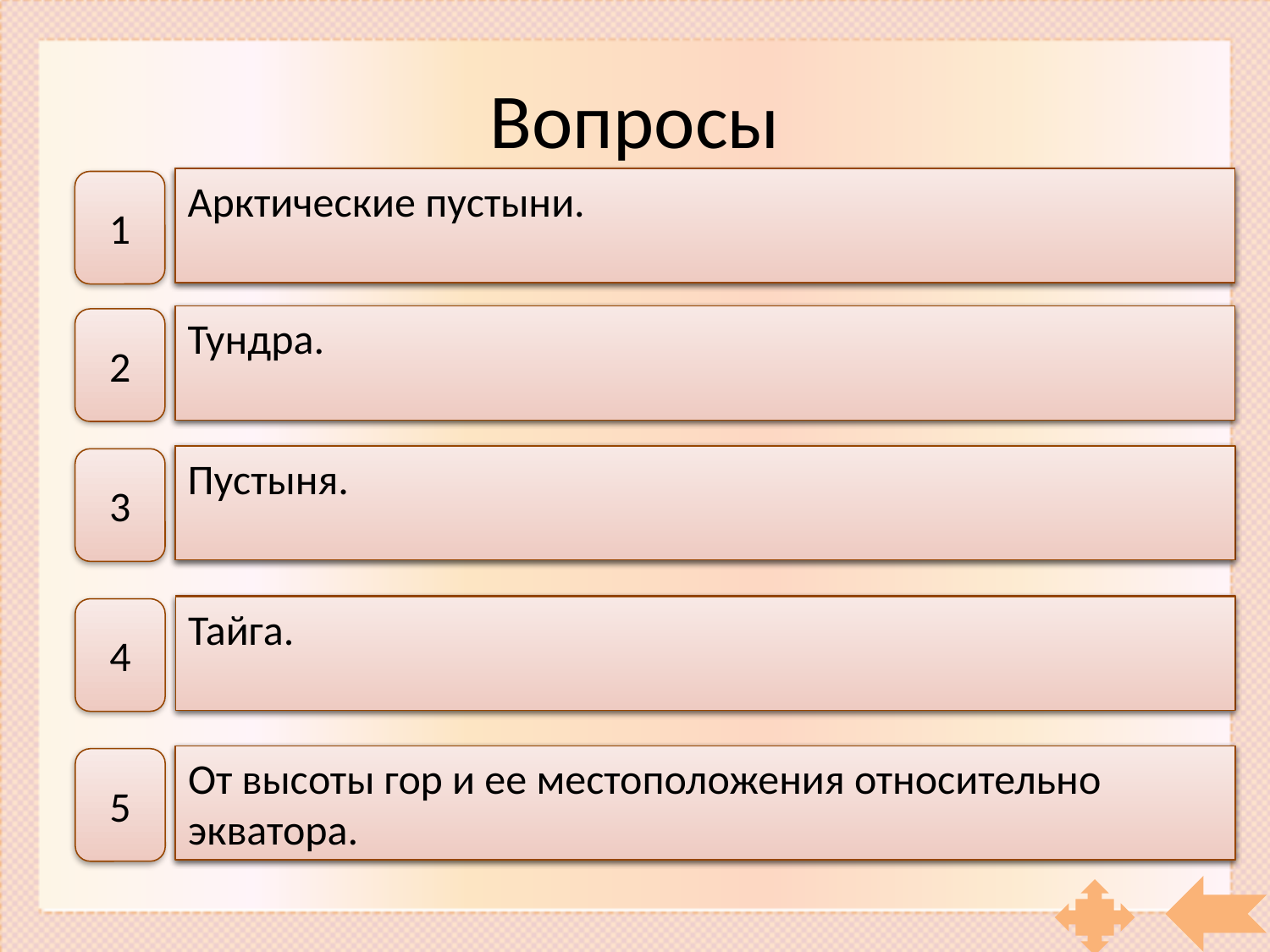

# Вопросы
Какая природная зона занимает острова Северного Ледовитого океана и узкую полоску его побережья?
Арктические пустыни.

1
Тундра.

Какая природная зона в переводе с финского языка означает «бесплодная» или «враждебная»?
2
Пустыня.

Какая природная зона небольшая по площади и расположена на берегах Каспийского моря?
3
Какая природная зона находится южнее зоны тундры, с хвойной древесной растительностью?
Тайга.

4
От высоты гор и ее местоположения относительно экватора.
От чего зависит количество природных зон в горах?

5